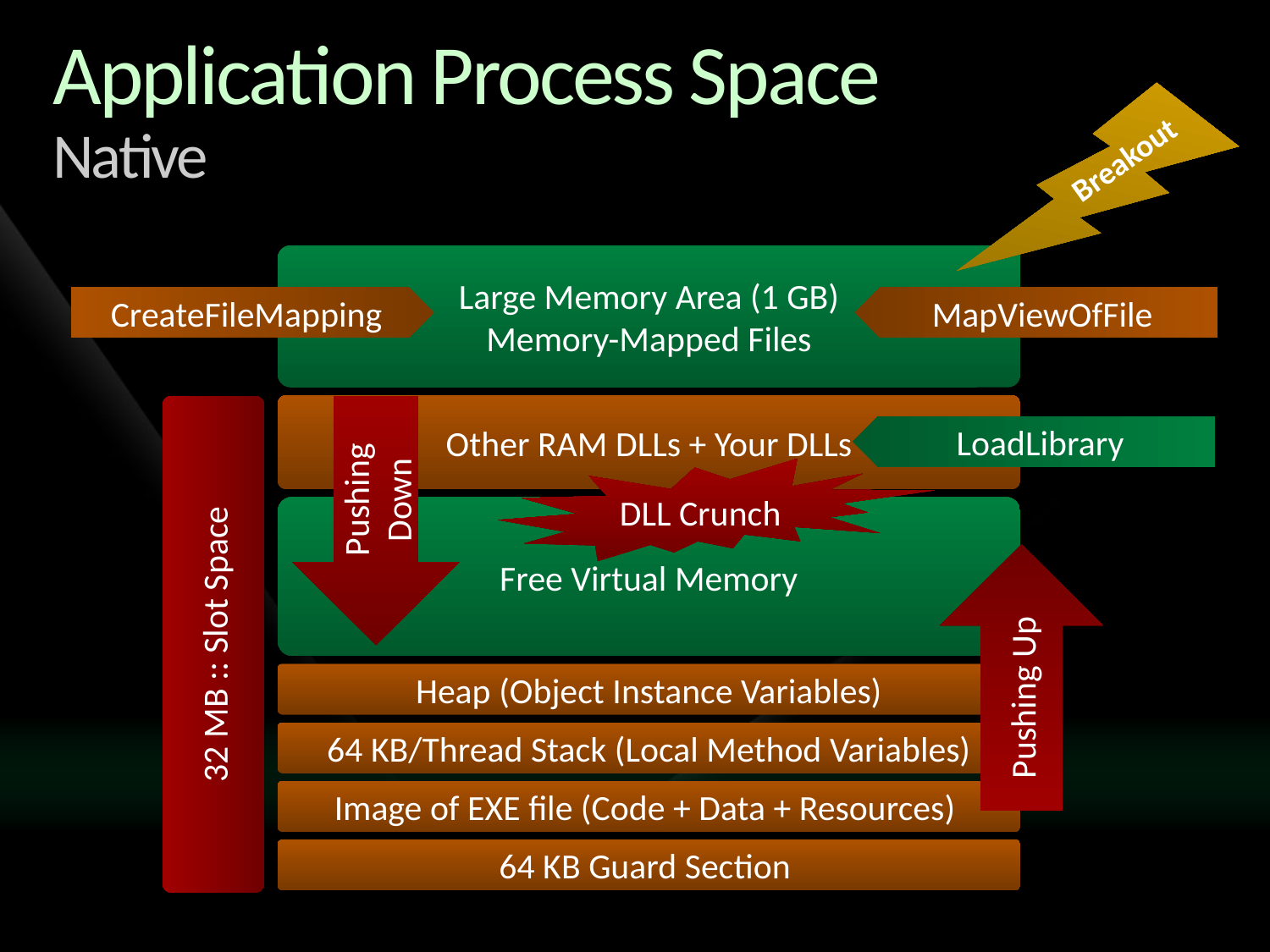

# Application Process Space Native

Breakout
Large Memory Area (1 GB)
Memory-Mapped Files
CreateFileMapping
MapViewOfFile
Other RAM DLLs + Your DLLs
32 MB :: Slot Space
Pushing Down
LoadLibrary
DLL Crunch
Free Virtual Memory
Pushing Up
Heap (Object Instance Variables)

64 KB/Thread Stack (Local Method Variables)
Image of EXE file (Code + Data + Resources)
64 KB Guard Section